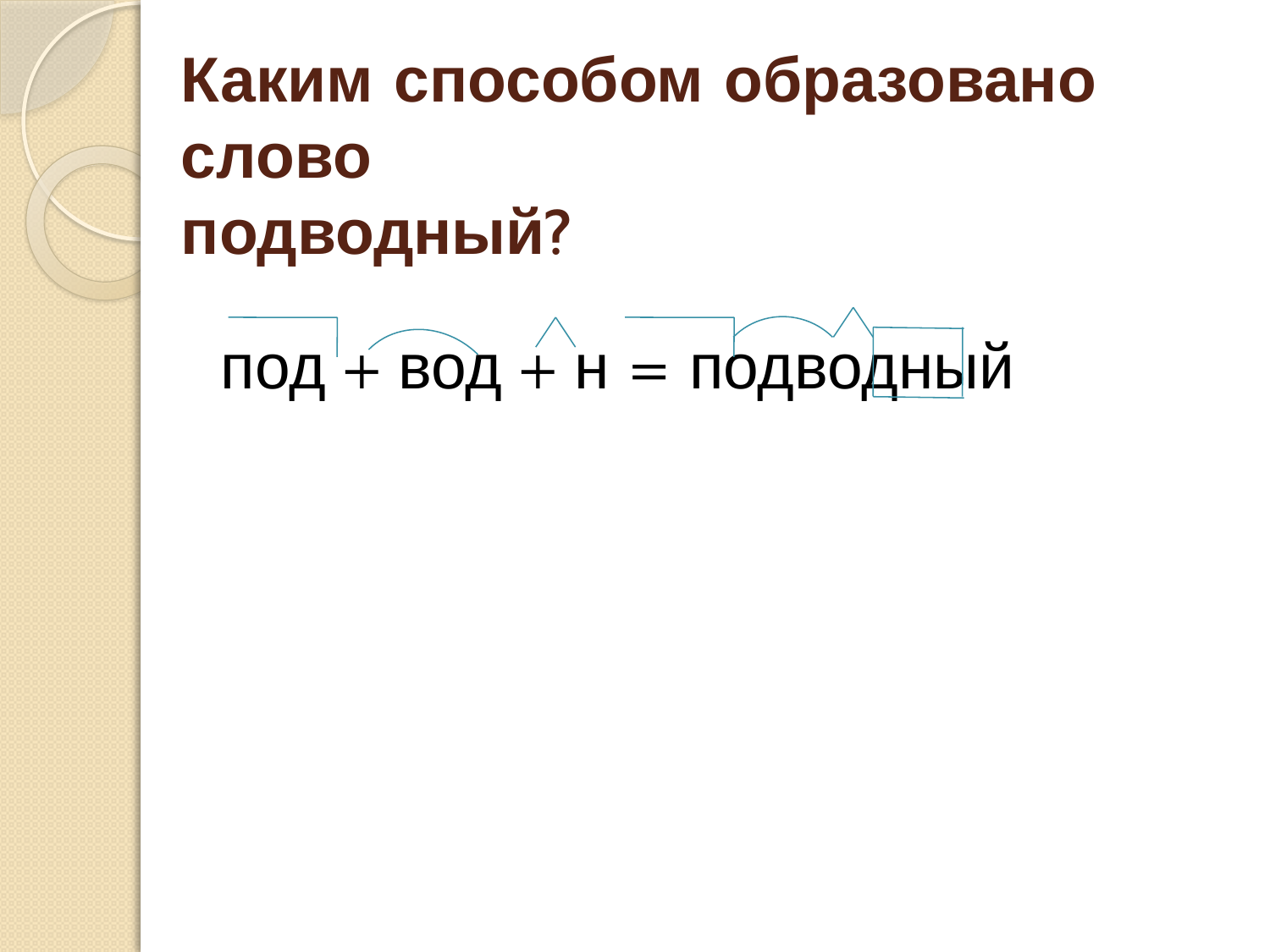

# Каким способом образовано слово подводный?

под + вод + н = подводный